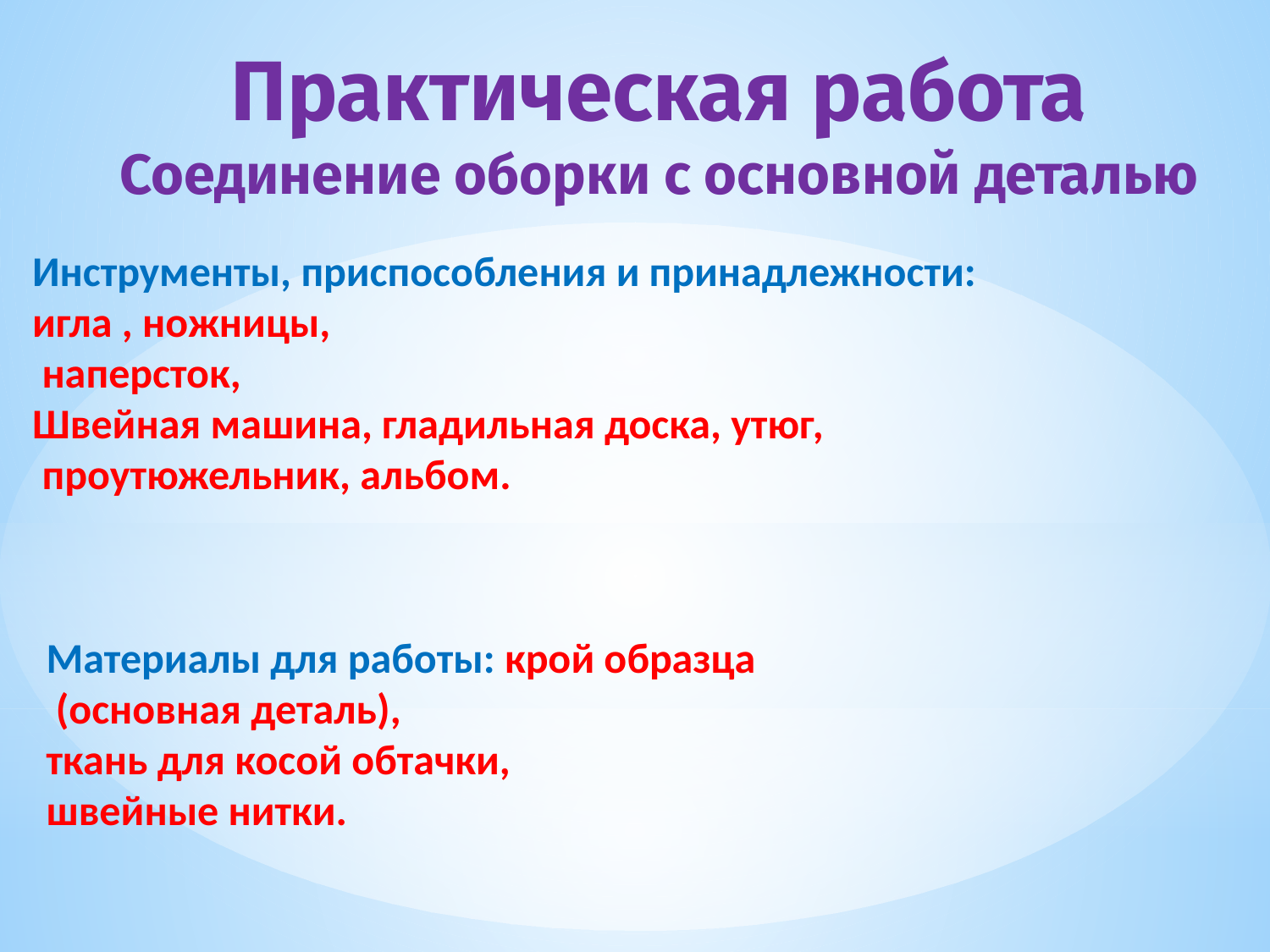

Практическая работа
Соединение оборки с основной деталью

Инструменты, приспособления и принадлежности:
игла , ножницы,
 наперсток,
Швейная машина, гладильная доска, утюг,
 проутюжельник, альбом.

Материалы для работы: крой образца
 (основная деталь),
ткань для косой обтачки,
швейные нитки.